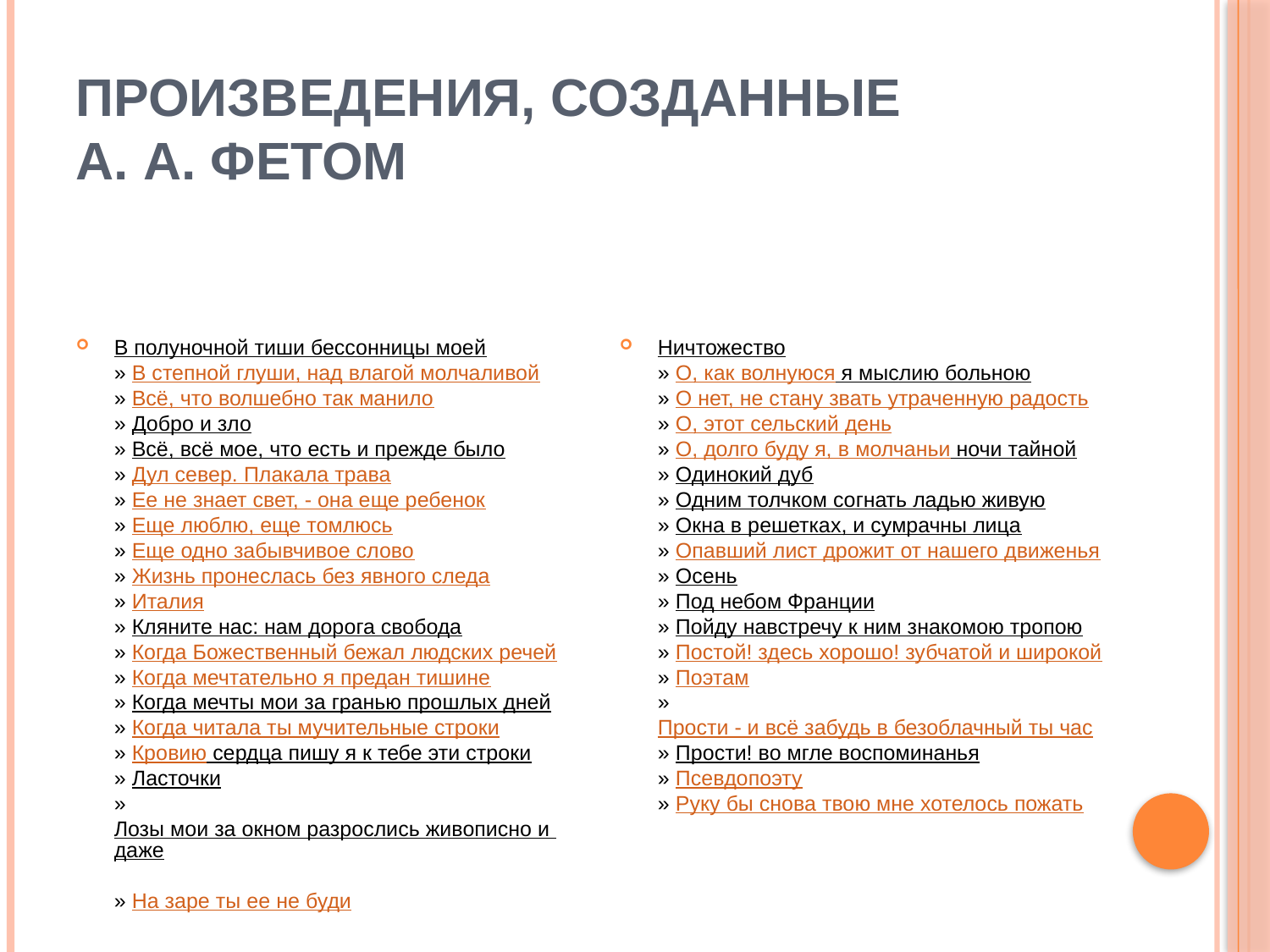

# Произведения, созданные А. А. Фетом

В полуночной тиши бессонницы моей
» В степной глуши, над влагой молчаливой
» Всё, что волшебно так манило
» Добро и зло
» Всё, всё мое, что есть и прежде было
» Дул север. Плакала трава
» Ее не знает свет, - она еще ребенок
» Еще люблю, еще томлюсь
» Еще одно забывчивое слово
» Жизнь пронеслась без явного следа
» Италия
» Кляните нас: нам дорога свобода
» Когда Божественный бежал людских речей
» Когда мечтательно я предан тишине
» Когда мечты мои за гранью прошлых дней
» Когда читала ты мучительные строки
» Кровию сердца пишу я к тебе эти строки
» Ласточки
» Лозы мои за окном разрослись живописно и даже
» На заре ты ее не буди
Ничтожество
» О, как волнуюся я мыслию больною
» О нет, не стану звать утраченную радость
» О, этот сельский день
» О, долго буду я, в молчаньи ночи тайной
» Одинокий дуб
» Одним толчком согнать ладью живую
» Окна в решетках, и сумрачны лица
» Опавший лист дрожит от нашего движенья
» Осень
» Под небом Франции
» Пойду навстречу к ним знакомою тропою
» Постой! здесь хорошо! зубчатой и широкой
» Поэтам
» Прости - и всё забудь в безоблачный ты час
» Прости! во мгле воспоминанья
» Псевдопоэту
» Руку бы снова твою мне хотелось пожать